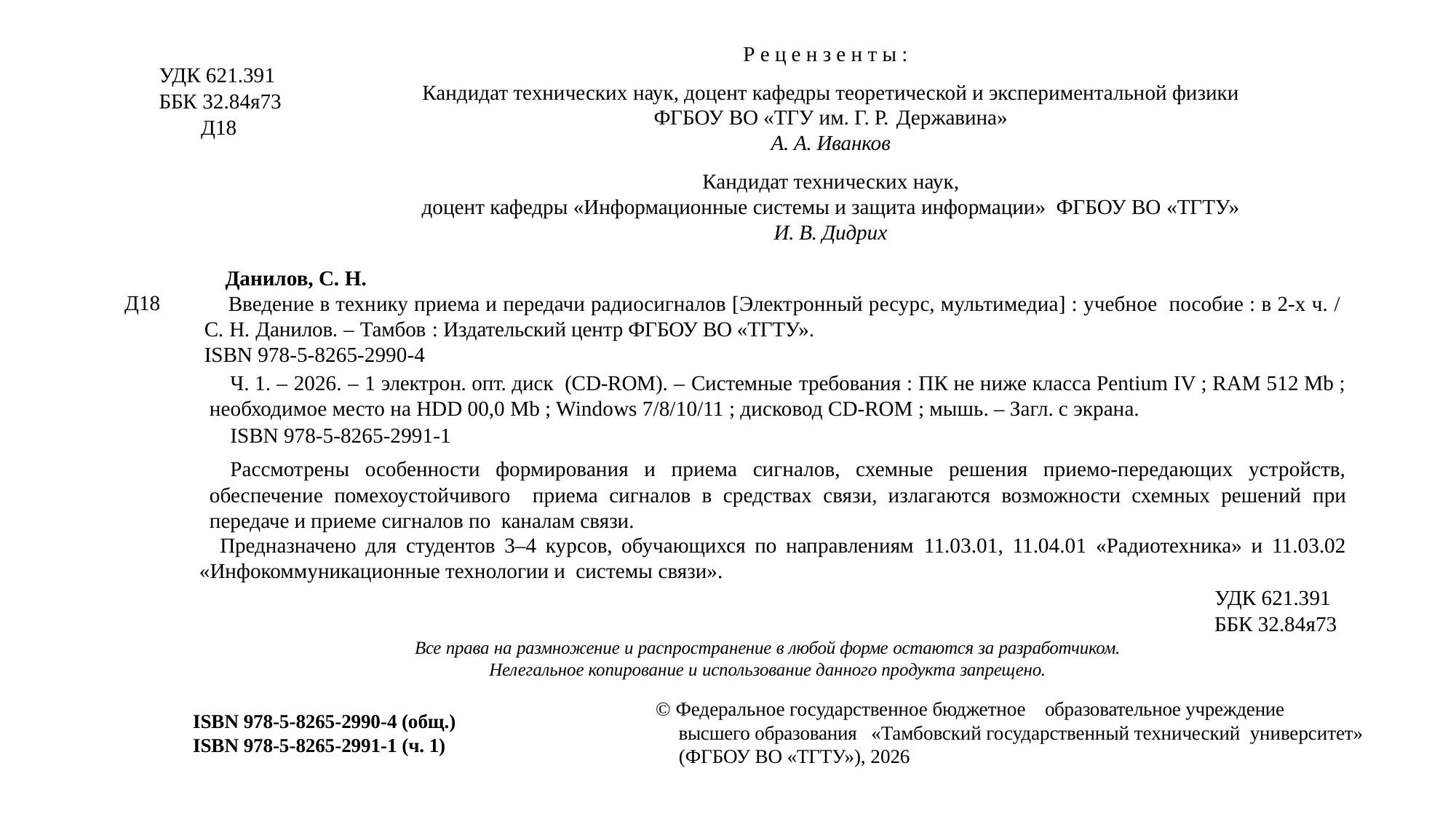

Р е ц е н з е н т ы :

Кандидат технических наук, доцент кафедры теоретической и экспериментальной физики
ФГБОУ ВО «ТГУ им. Г. Р. Державина»
А. А. Иванков

Кандидат технических наук,
доцент кафедры «Информационные системы и защита информации»  ФГБОУ ВО «ТГТУ»
И. В. Дидрих

УДК 621.391
ББК 32.84я73
        Д18
    Данилов, С. Н.
    Введение в технику приема и передачи радиосигналов [Электронный ресурс, мультимедиа] : учебное  пособие : в 2-х ч. /
С. Н. Данилов. – Тамбов : Издательский центр ФГБОУ ВО «ТГТУ».
ISBN 978-5-8265-2990-4

Д18
Ч. 1. – 2026. – 1 электрон. опт. диск  (CD-ROM). – Системные требования : ПК не ниже класса Pentium IV ; RAM 512 Mb ; необходимое место на HDD 00,0 Mb ; Windows 7/8/10/11 ; дисковод CD-ROM ; мышь. – Загл. с экрана.
ISBN 978-5-8265-2991-1

Рассмотрены особенности формирования и приема сигналов, схемные решения приемо-передающих устройств, обеспечение помехоустойчивого  приема сигналов в средствах связи, излагаются возможности схемных решений при передаче и приеме сигналов по  каналам связи.
Предназначено для студентов 3–4 курсов, обучающихся по направлениям 11.03.01, 11.04.01 «Радиотехника» и 11.03.02 «Инфокоммуникационные технологии и  системы связи».
                                                                                                                          УДК 621.391
  ББК 32.84я73
Все права на размножение и распространение в любой форме остаются за разработчиком.
Нелегальное копирование и использование данного продукта запрещено.
© Федеральное государственное бюджетное    образовательное учреждение
   высшего образования   «Тамбовский государственный технический  университет»
   (ФГБОУ ВО «ТГТУ»), 2026
ISBN 978-5-8265-2990-4 (общ.)
ISBN 978-5-8265-2991-1 (ч. 1)